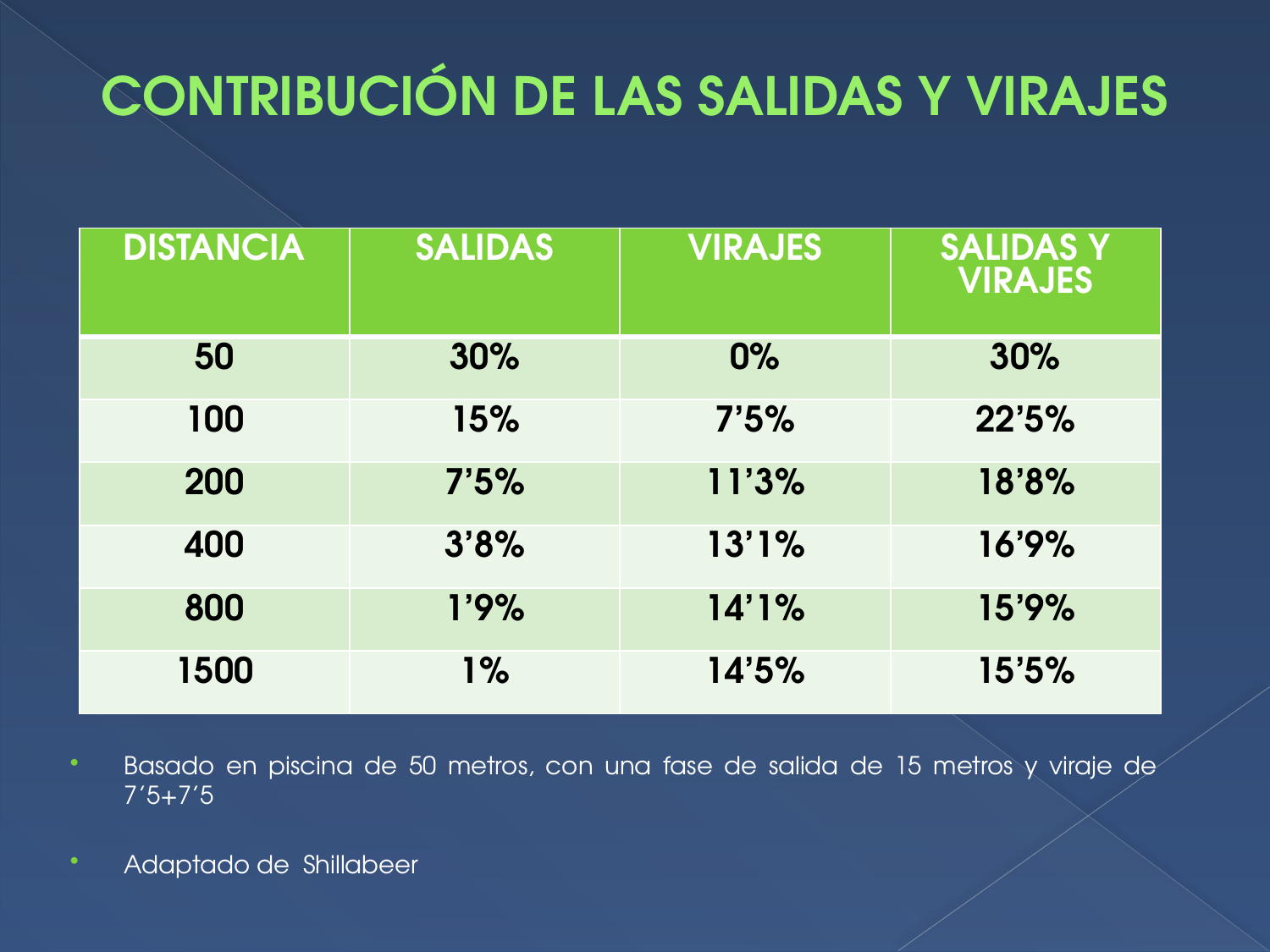

# CONTRIBUCIÓN DE LAS SALIDAS Y VIRAJES
| DISTANCIA | SALIDAS | VIRAJES | SALIDAS Y VIRAJES |
| --- | --- | --- | --- |
| 50 | 30% | 0% | 30% |
| 100 | 15% | 7’5% | 22’5% |
| 200 | 7’5% | 11’3% | 18’8% |
| 400 | 3’8% | 13’1% | 16’9% |
| 800 | 1’9% | 14’1% | 15’9% |
| 1500 | 1% | 14’5% | 15’5% |
Basado en piscina de 50 metros, con una fase de salida de 15 metros y viraje de 7’5+7’5

Adaptado de  Shillabeer